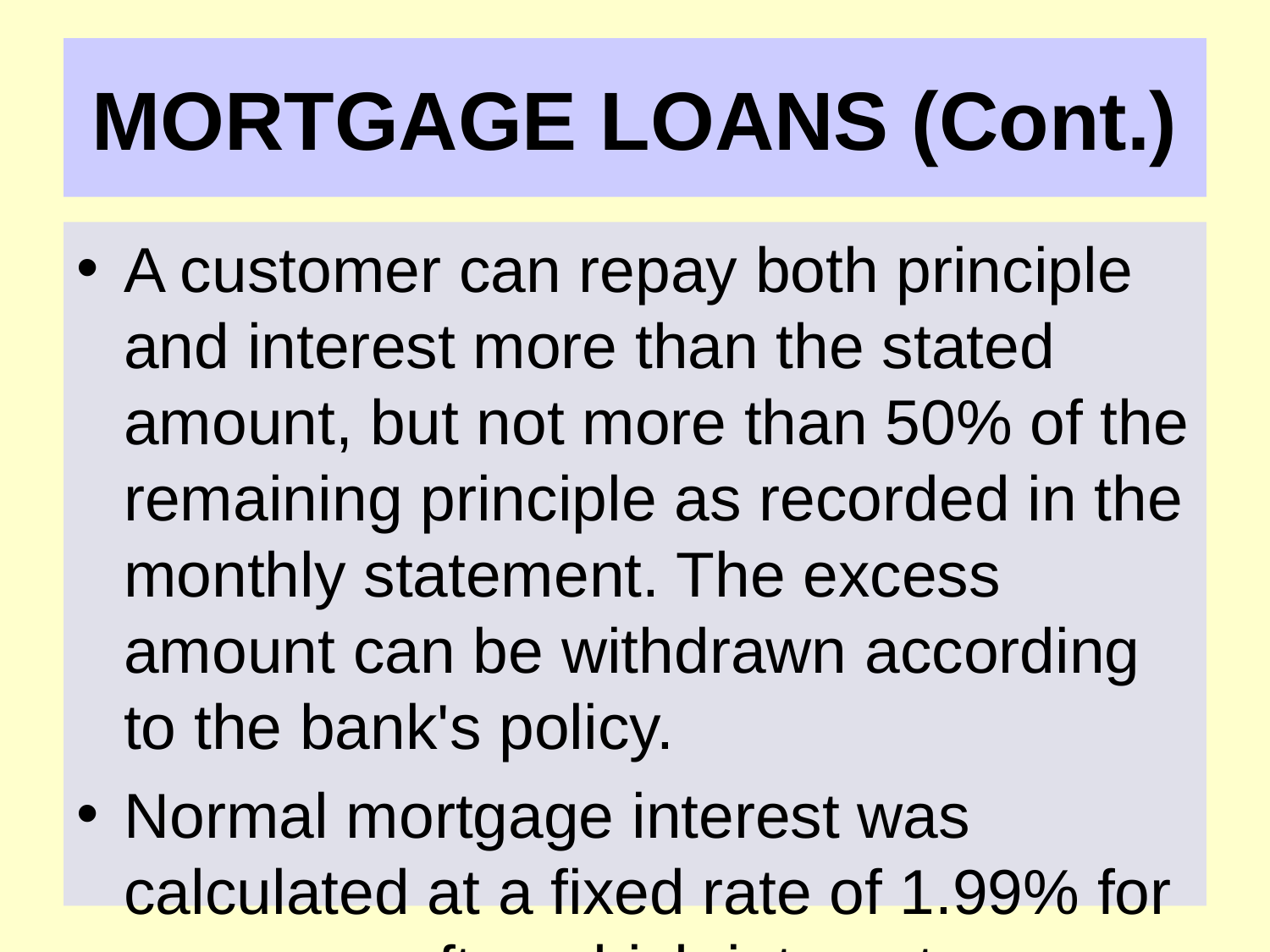

# MORTGAGE LOANS (Cont.)
A customer can repay both principle and interest more than the stated amount, but not more than 50% of the remaining principle as recorded in the monthly statement. The excess amount can be withdrawn according to the bank's policy.
Normal mortgage interest was calculated at a fixed rate of 1.99% for one year, after which interest was calculated at MHR - 0.5% or 6.69% per annum.